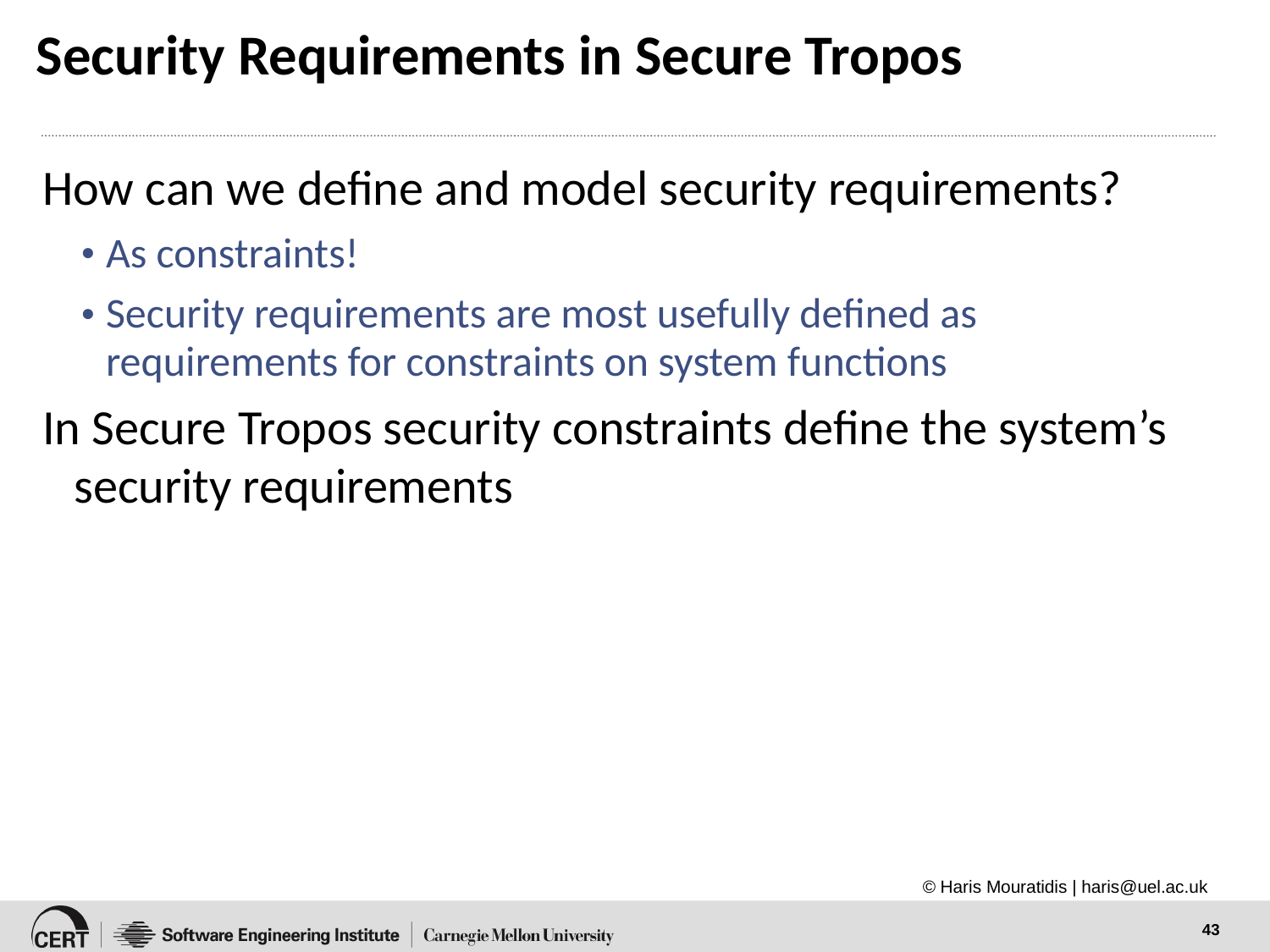

# Security Requirements in Secure Tropos
How can we define and model security requirements?
As constraints!
Security requirements are most usefully defined as requirements for constraints on system functions
In Secure Tropos security constraints define the system’s security requirements
© Haris Mouratidis | haris@uel.ac.uk